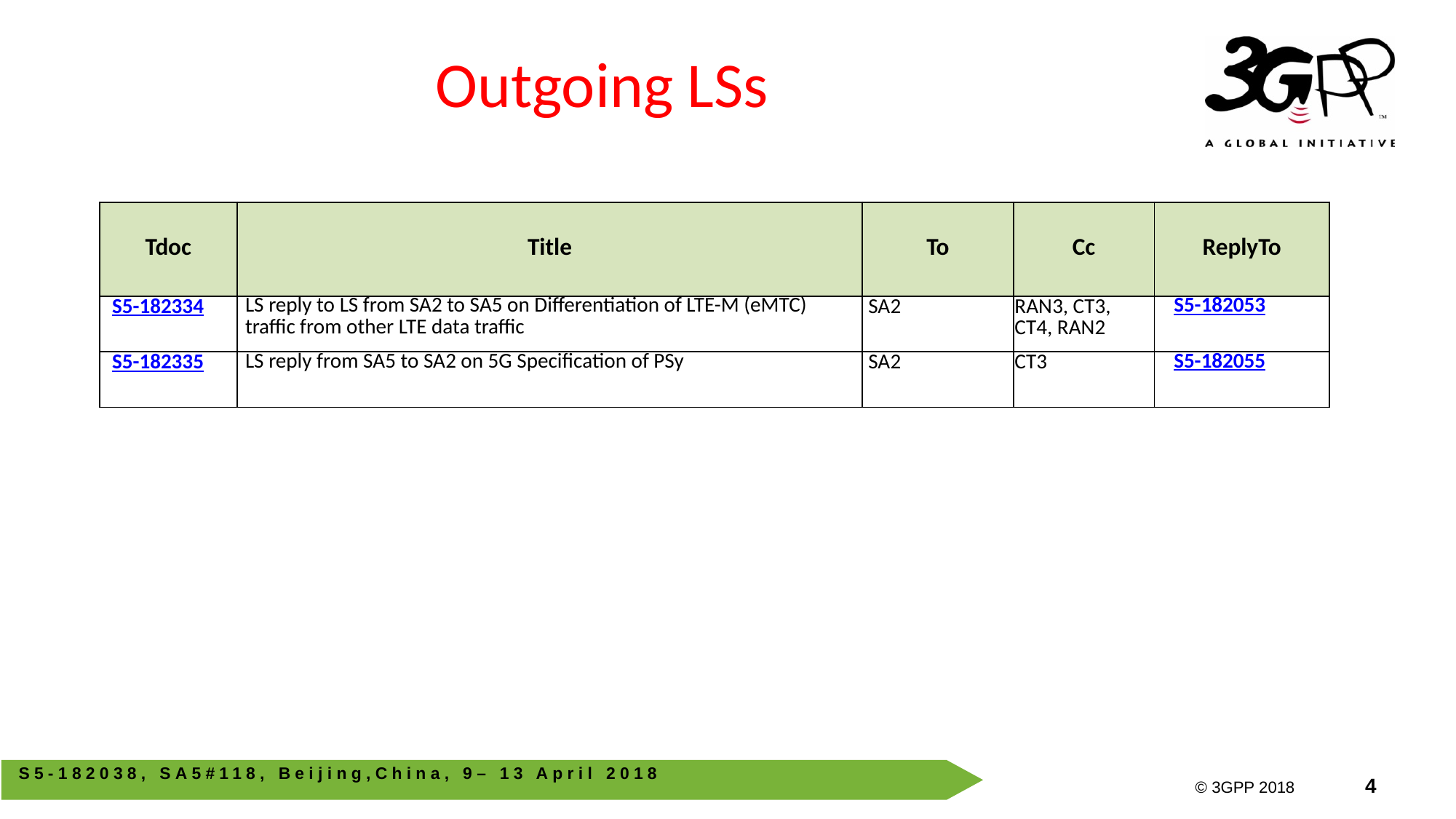

# Outgoing LSs
| Tdoc | Title | To | Cc | ReplyTo |
| --- | --- | --- | --- | --- |
| S5-182334 | LS reply to LS from SA2 to SA5 on Differentiation of LTE-M (eMTC) traffic from other LTE data traffic | SA2 | RAN3, CT3, CT4, RAN2 | S5-182053 |
| S5-182335 | LS reply from SA5 to SA2 on 5G Specification of PSy | SA2 | CT3 | S5-182055 |